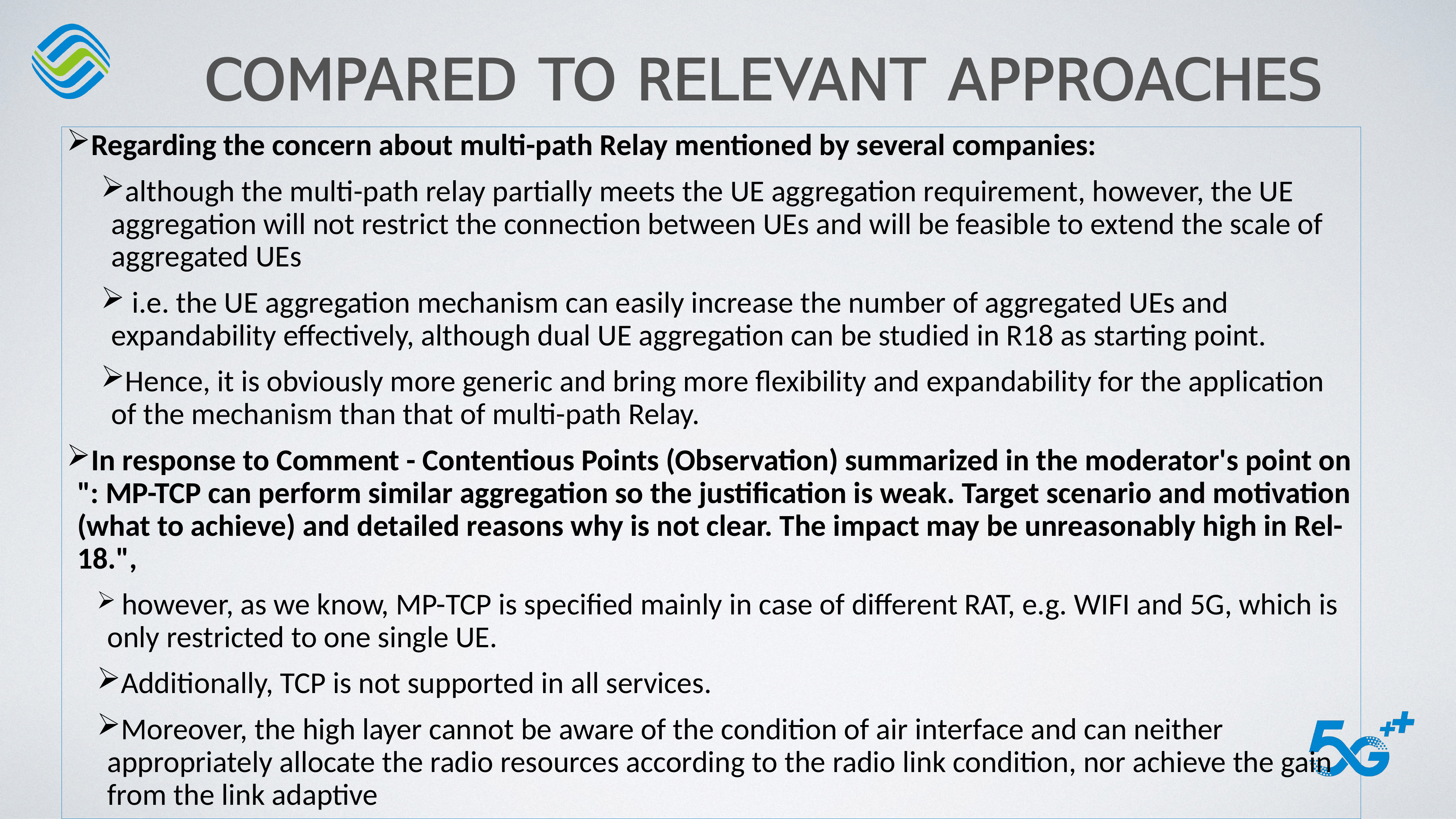

# Compared to relevant approaches
Regarding the concern about multi-path Relay mentioned by several companies:
although the multi-path relay partially meets the UE aggregation requirement, however, the UE aggregation will not restrict the connection between UEs and will be feasible to extend the scale of aggregated UEs
 i.e. the UE aggregation mechanism can easily increase the number of aggregated UEs and expandability effectively, although dual UE aggregation can be studied in R18 as starting point.
Hence, it is obviously more generic and bring more flexibility and expandability for the application of the mechanism than that of multi-path Relay.
In response to Comment - Contentious Points (Observation) summarized in the moderator's point on ": MP-TCP can perform similar aggregation so the justification is weak. Target scenario and motivation (what to achieve) and detailed reasons why is not clear. The impact may be unreasonably high in Rel-18.",
 however, as we know, MP-TCP is specified mainly in case of different RAT, e.g. WIFI and 5G, which is only restricted to one single UE.
Additionally, TCP is not supported in all services.
Moreover, the high layer cannot be aware of the condition of air interface and can neither appropriately allocate the radio resources according to the radio link condition, nor achieve the gain from the link adaptive